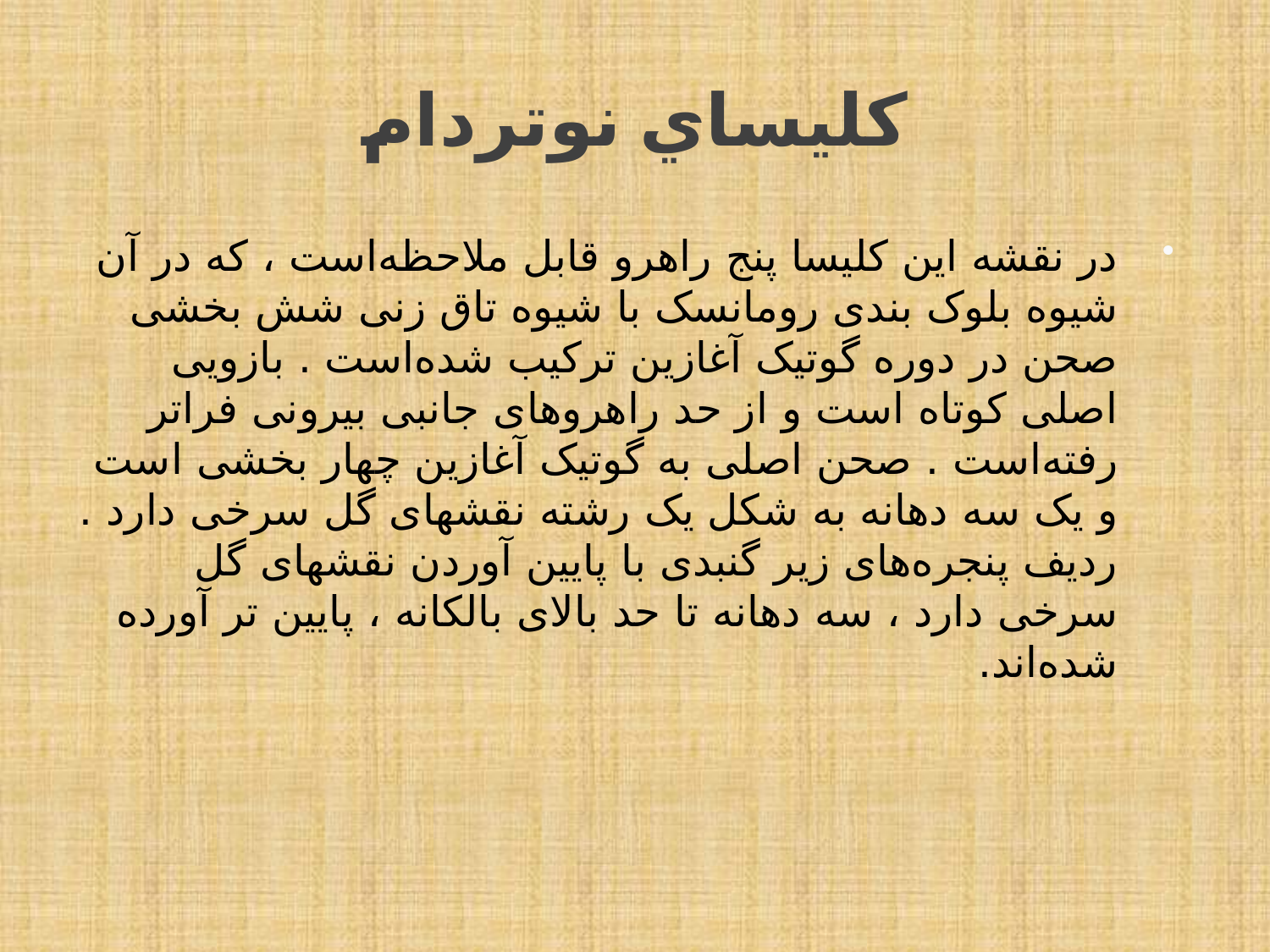

# كليساي نوتردام
در نقشه این کلیسا پنج راهرو قابل ملاحظه‌است ، که در آن شیوه بلوک بندی رومانسک با شیوه ‏تاق زنی شش بخشی صحن در دوره گوتیک آغازین ترکیب شده‌است . بازویی اصلی کوتاه است ‏و از حد راهروهای جانبی بیرونی فراتر رفته‌است . صحن اصلی به گوتیک آغازین چهار بخشی ‏است و یک سه دهانه به شکل یک رشته نقشهای گل سرخی دارد . ردیف پنجره‌های زیر ‏گنبدی با پایین آوردن نقشهای گل سرخی دارد ، سه دهانه تا حد بالای بالکانه ، پایین تر آورده ‏شده‌اند.‏